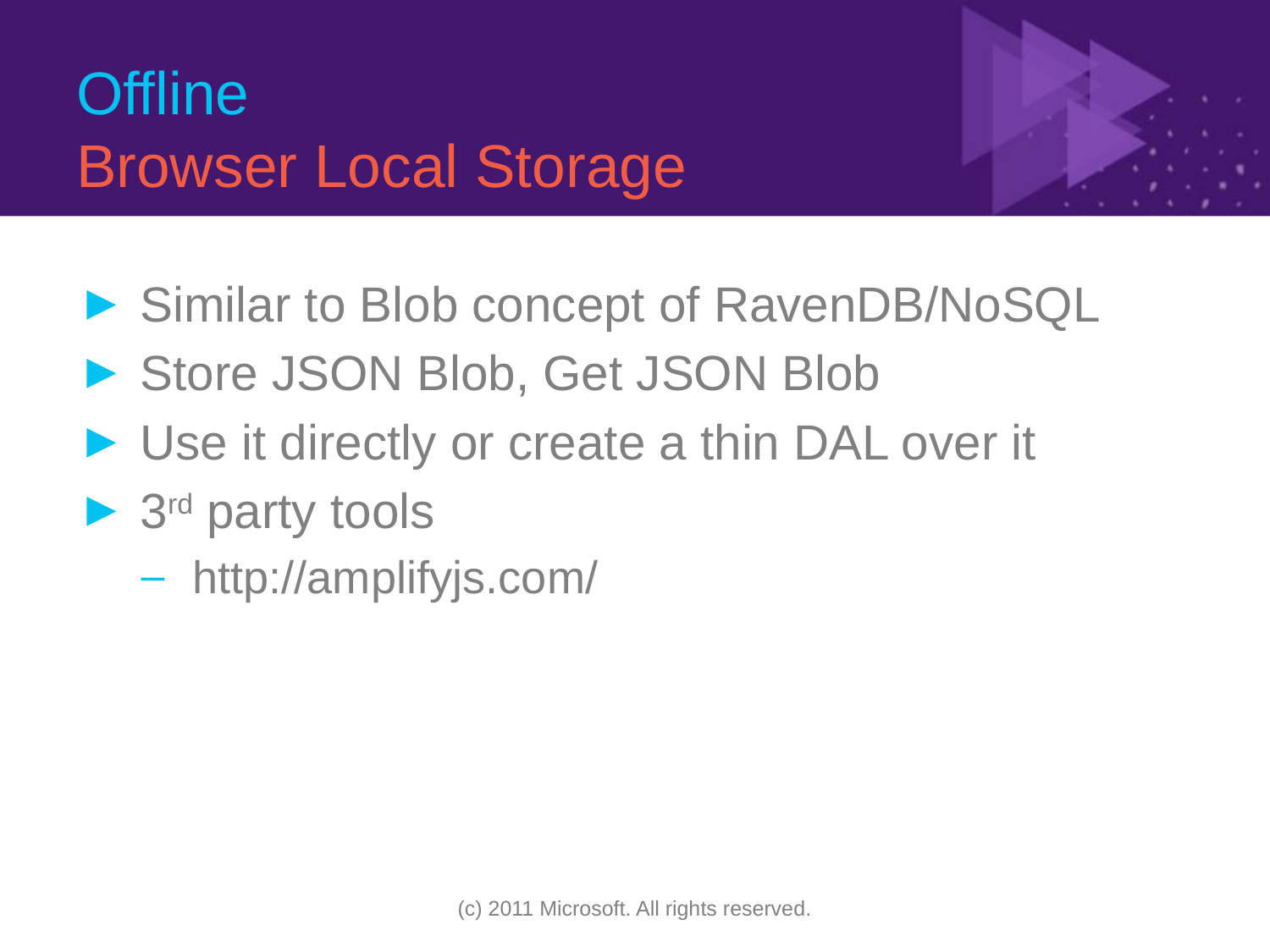

# Offline Browser Local Storage
 Similar to Blob concept of RavenDB/NoSQL
 Store JSON Blob, Get JSON Blob
 Use it directly or create a thin DAL over it
 3rd party tools
 http://amplifyjs.com/

(c) 2011 Microsoft. All rights reserved.